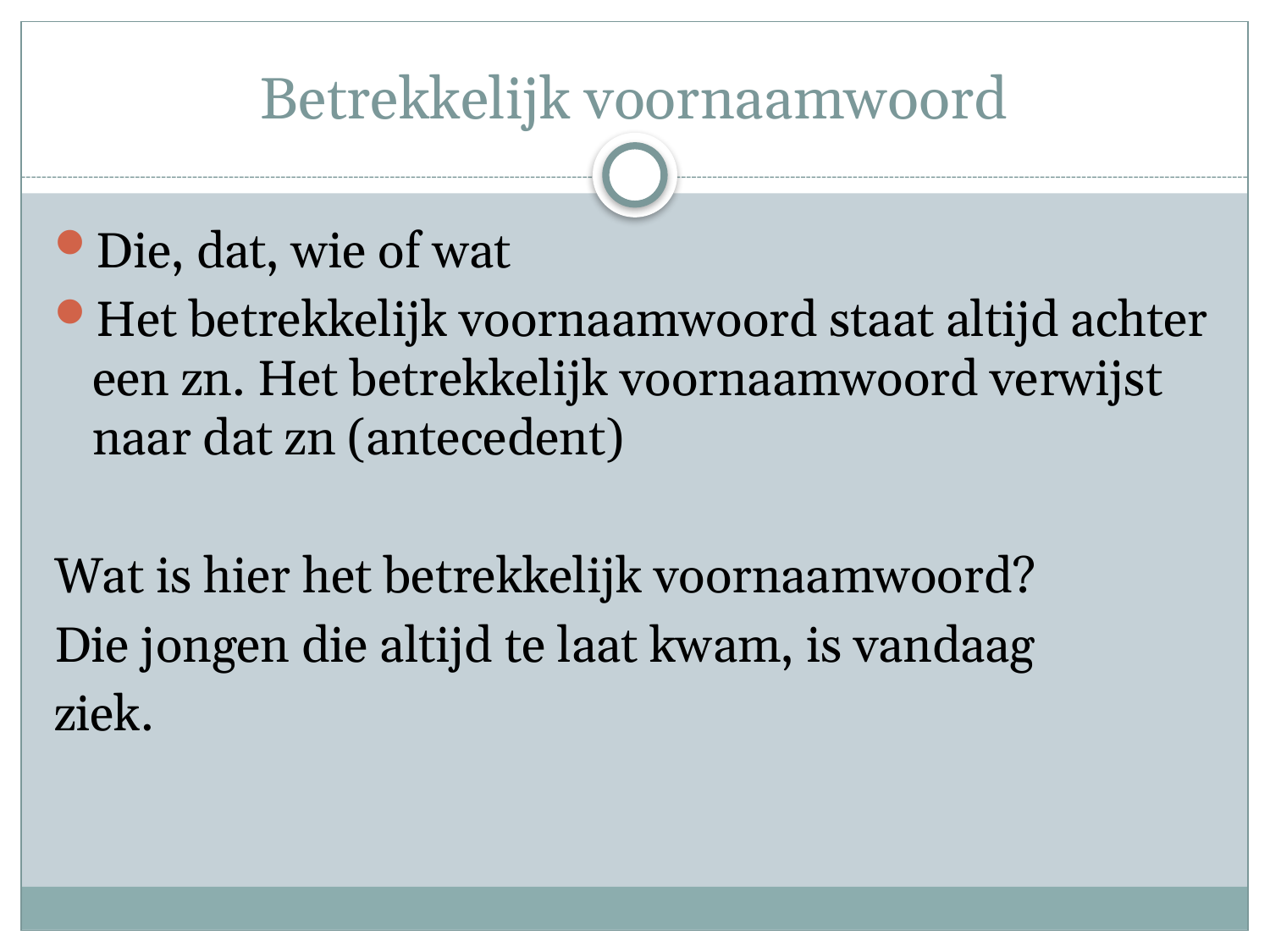

# Betrekkelijk voornaamwoord
Die, dat, wie of wat
Het betrekkelijk voornaamwoord staat altijd achter een zn. Het betrekkelijk voornaamwoord verwijst naar dat zn (antecedent)

Wat is hier het betrekkelijk voornaamwoord?
Die jongen die altijd te laat kwam, is vandaag
ziek.